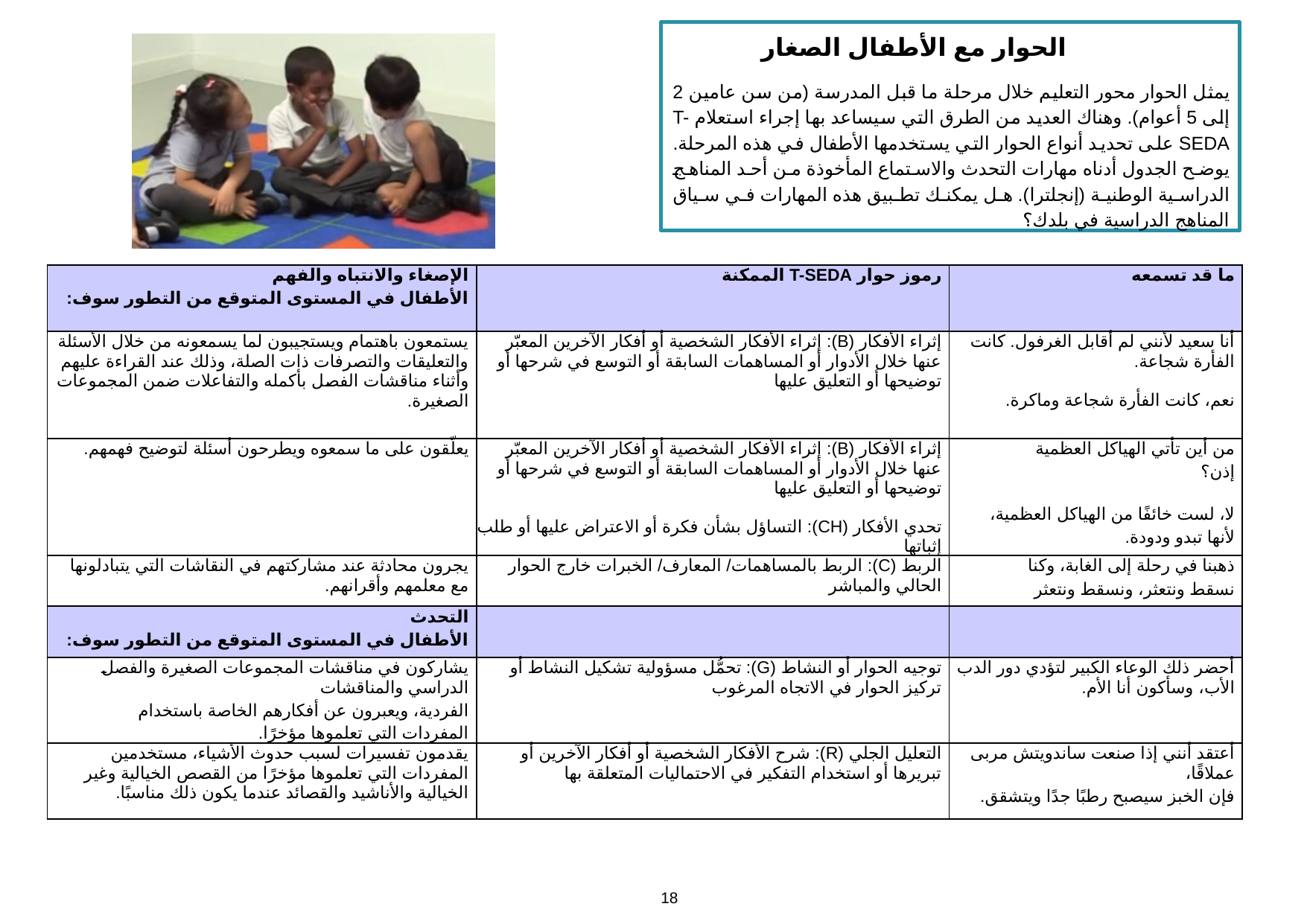

الحوار مع الأطفال الصغار
يمثل الحوار محور التعليم خلال مرحلة ما قبل المدرسة (من سن عامين 2 إلى 5 أعوام). وهناك العديد من الطرق التي سيساعد بها إجراء استعلام T-SEDA على تحديد أنواع الحوار التي يستخدمها الأطفال في هذه المرحلة. يوضح الجدول أدناه مهارات التحدث والاستماع المأخوذة من أحد المناهج الدراسية الوطنية (إنجلترا). هل يمكنك تطبيق هذه المهارات في سياق المناهج الدراسية في بلدك؟

| الإصغاء والانتباه والفهم الأطفال في المستوى المتوقع من التطور سوف: | رموز حوار T-SEDA الممكنة | ما قد تسمعه |
| --- | --- | --- |
| يستمعون باهتمام ويستجيبون لما يسمعونه من خلال الأسئلة والتعليقات والتصرفات ذات الصلة، وذلك عند القراءة عليهم وأثناء مناقشات الفصل بأكمله والتفاعلات ضمن المجموعات الصغيرة. | إثراء الأفكار (B): إثراء الأفكار الشخصية أو أفكار الآخرين المعبّر عنها خلال الأدوار أو المساهمات السابقة أو التوسع في شرحها أو توضيحها أو التعليق عليها | أنا سعيد لأنني لم أقابل الغرفول. كانت الفأرة شجاعة. نعم، كانت الفأرة شجاعة وماكرة. |
| يعلّقون على ما سمعوه ويطرحون أسئلة لتوضيح فهمهم. | إثراء الأفكار (B): إثراء الأفكار الشخصية أو أفكار الآخرين المعبّر عنها خلال الأدوار أو المساهمات السابقة أو التوسع في شرحها أو توضيحها أو التعليق عليها تحدي الأفكار (CH): التساؤل بشأن فكرة أو الاعتراض عليها أو طلب إثباتها | من أين تأتي الهياكل العظمية إذن؟ لا، لست خائفًا من الهياكل العظمية، لأنها تبدو ودودة. |
| يجرون محادثة عند مشاركتهم في النقاشات التي يتبادلونها مع معلمهم وأقرانهم. | الربط (C): الربط بالمساهمات/ المعارف/ الخبرات خارج الحوار الحالي والمباشر | ذهبنا في رحلة إلى الغابة، وكنا نسقط ونتعثر، ونسقط ونتعثر |
| التحدث الأطفال في المستوى المتوقع من التطور سوف: |  |  |
| يشاركون في مناقشات المجموعات الصغيرة والفصل الدراسي والمناقشات الفردية، ويعبرون عن أفكارهم الخاصة باستخدام المفردات التي تعلموها مؤخرًا. | توجيه الحوار أو النشاط (G): تحمُّل مسؤولية تشكيل النشاط أو تركيز الحوار في الاتجاه المرغوب | أحضر ذلك الوعاء الكبير لتؤدي دور الدب الأب، وسأكون أنا الأم. |
| يقدمون تفسيرات لسبب حدوث الأشياء، مستخدمين المفردات التي تعلموها مؤخرًا من القصص الخيالية وغير الخيالية والأناشيد والقصائد عندما يكون ذلك مناسبًا. | التعليل الجلي (R): شرح الأفكار الشخصية أو أفكار الآخرين أو تبريرها أو استخدام التفكير في الاحتماليات المتعلقة بها | أعتقد أنني إذا صنعت ساندويتش مربى عملاقًا، فإن الخبز سيصبح رطبًا جدًا ويتشقق. |
18